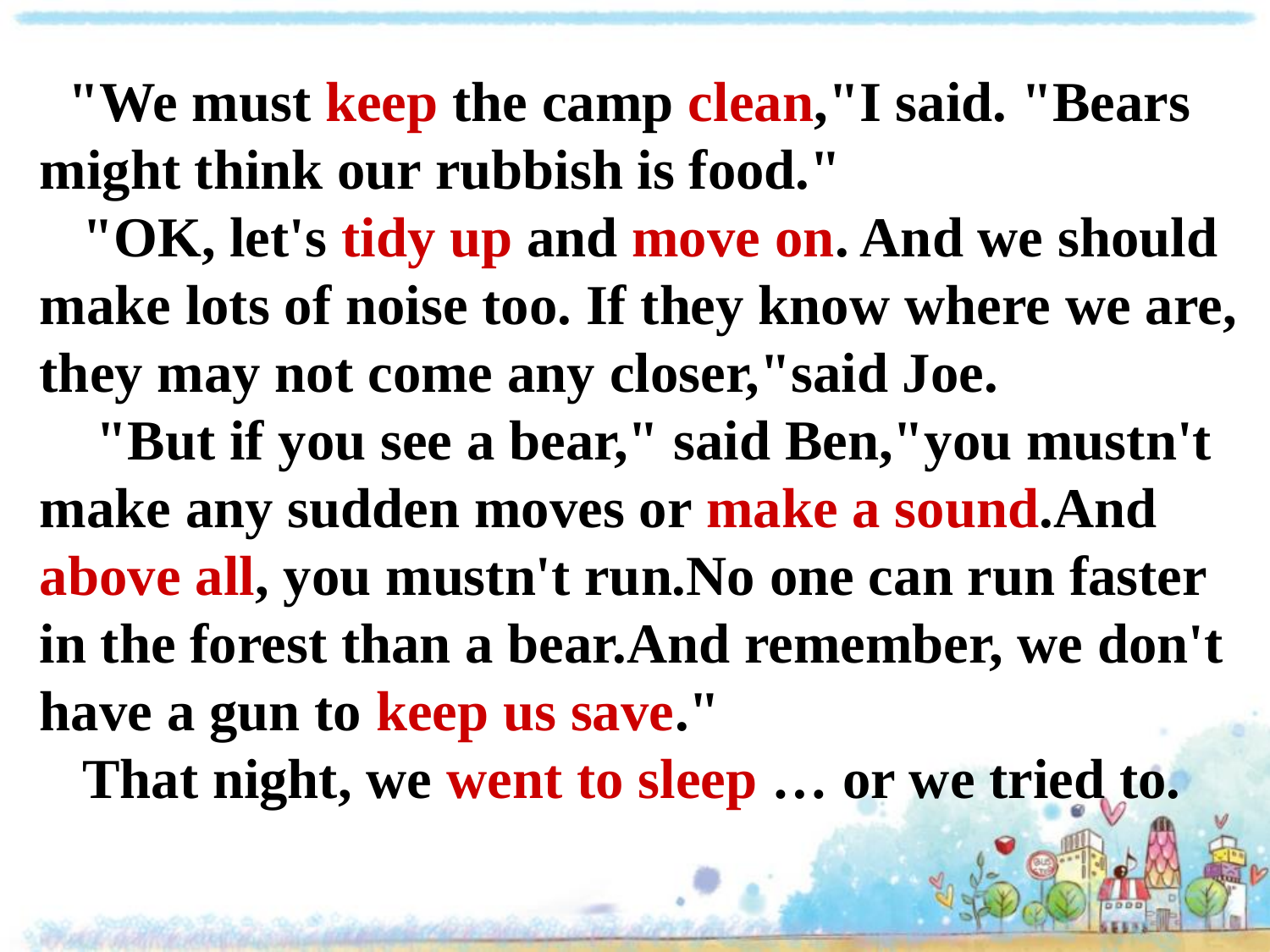

"We must keep the camp clean,"I said. "Bears
might think our rubbish is food."
   "OK, let's tidy up and move on. And we should
make lots of noise too. If they know where we are,
they may not come any closer,"said Joe.
    "But if you see a bear," said Ben,"you mustn't
make any sudden moves or make a sound.And
above all, you mustn't run.No one can run faster
in the forest than a bear.And remember, we don't
have a gun to keep us save."
   That night, we went to sleep … or we tried to.